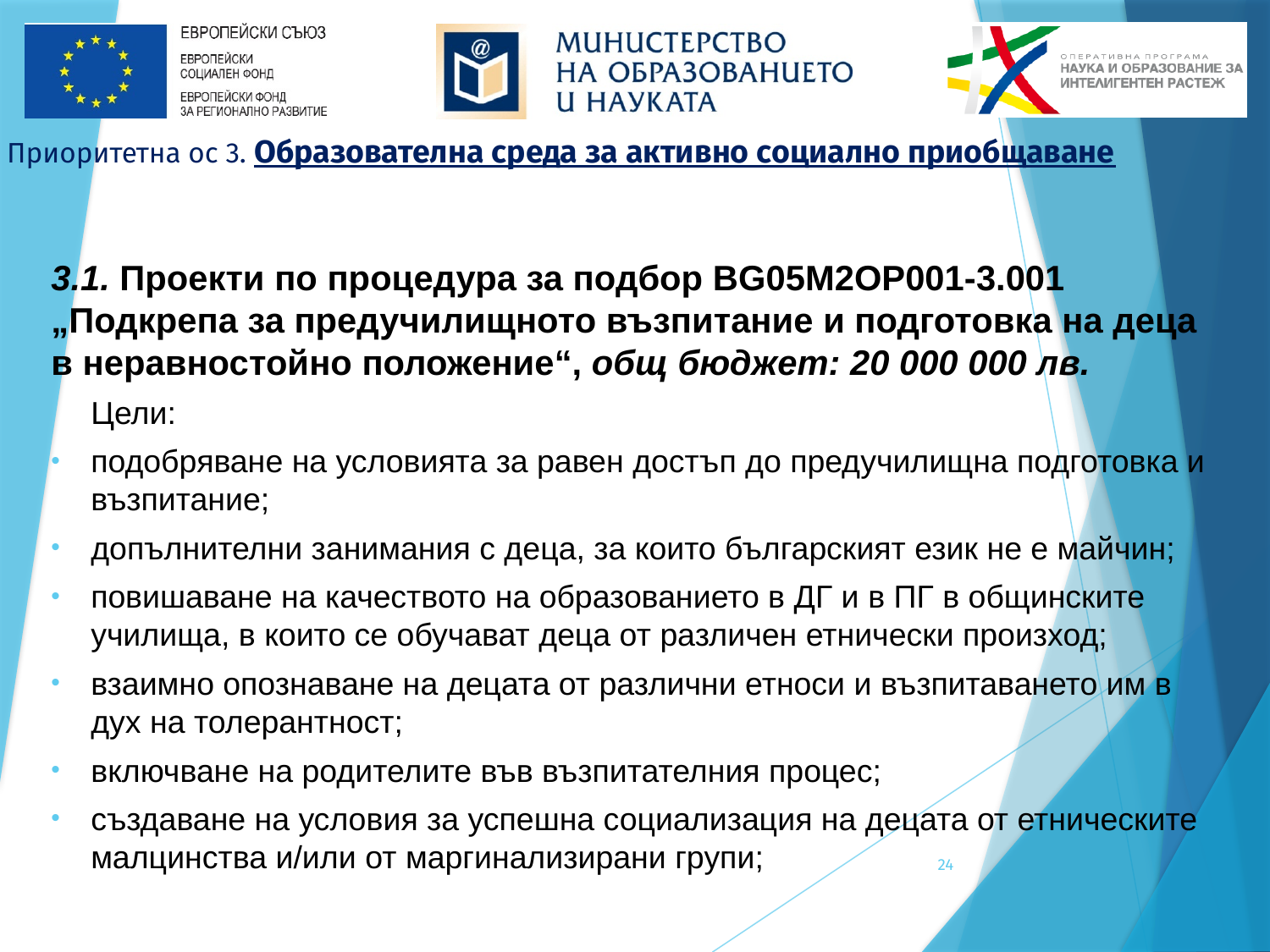

Приоритетна ос 3. Образователна среда за активно социално приобщаване
3.1. Проекти по процедура за подбор BG05M2OP001-3.001 „Подкрепа за предучилищното възпитание и подготовка на деца в неравностойно положение“, общ бюджет: 20 000 000 лв.
Цели:
подобряване на условията за равен достъп до предучилищна подготовка и възпитание;
допълнителни занимания с деца, за които българският език не е майчин;
повишаване на качеството на образованието в ДГ и в ПГ в общинските училища, в които се обучават деца от различен етнически произход;
взаимно опознаване на децата от различни етноси и възпитаването им в дух на толерантност;
включване на родителите във възпитателния процес;
създаване на условия за успешна социализация на децата от етническите малцинства и/или от маргинализирани групи;
24